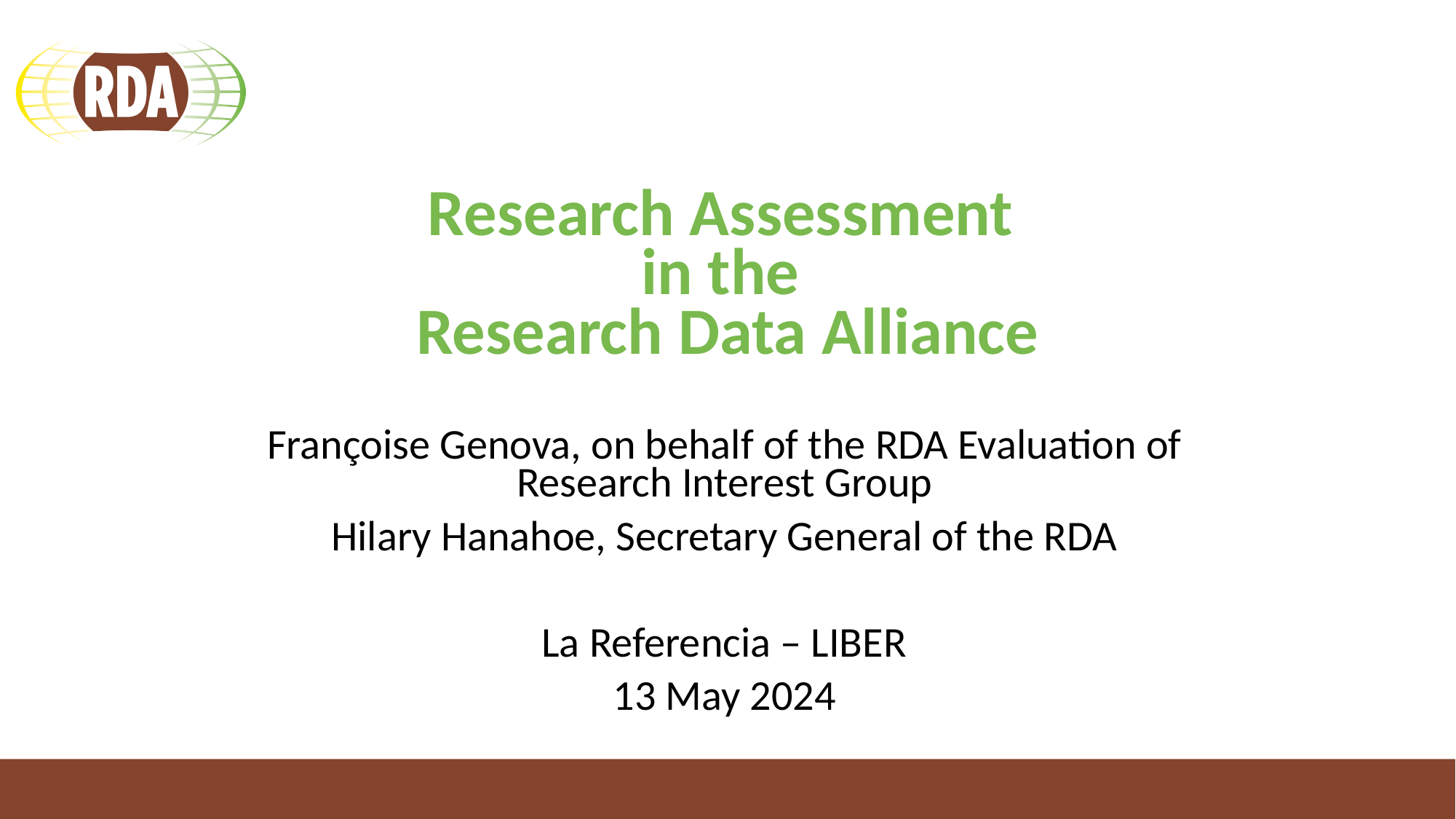

# Research Assessment in the Research Data Alliance
Françoise Genova, on behalf of the RDA Evaluation of Research Interest Group
Hilary Hanahoe, Secretary General of the RDA

La Referencia – LIBER
13 May 2024